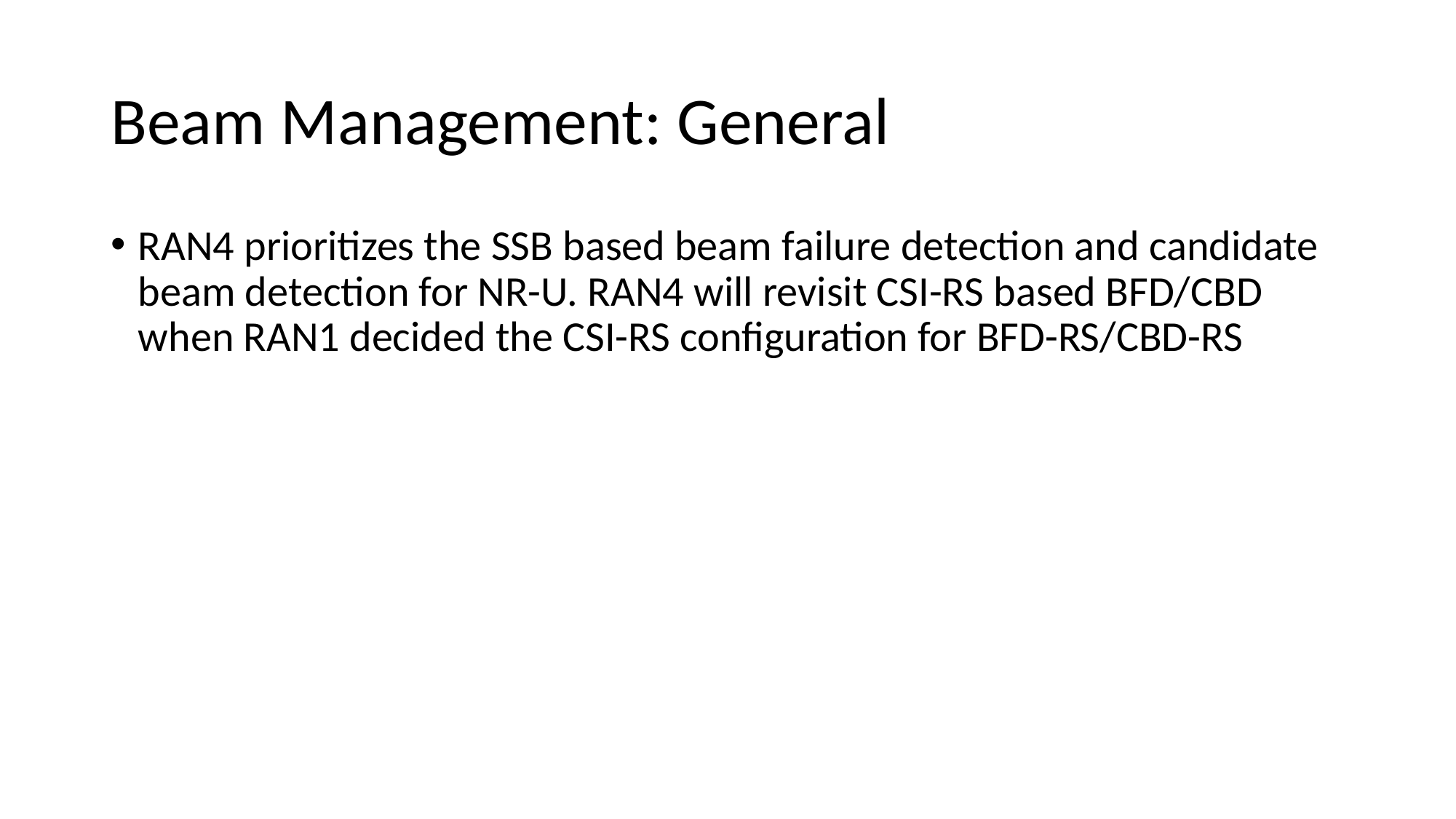

# Beam Management: General
RAN4 prioritizes the SSB based beam failure detection and candidate beam detection for NR-U. RAN4 will revisit CSI-RS based BFD/CBD when RAN1 decided the CSI-RS configuration for BFD-RS/CBD-RS